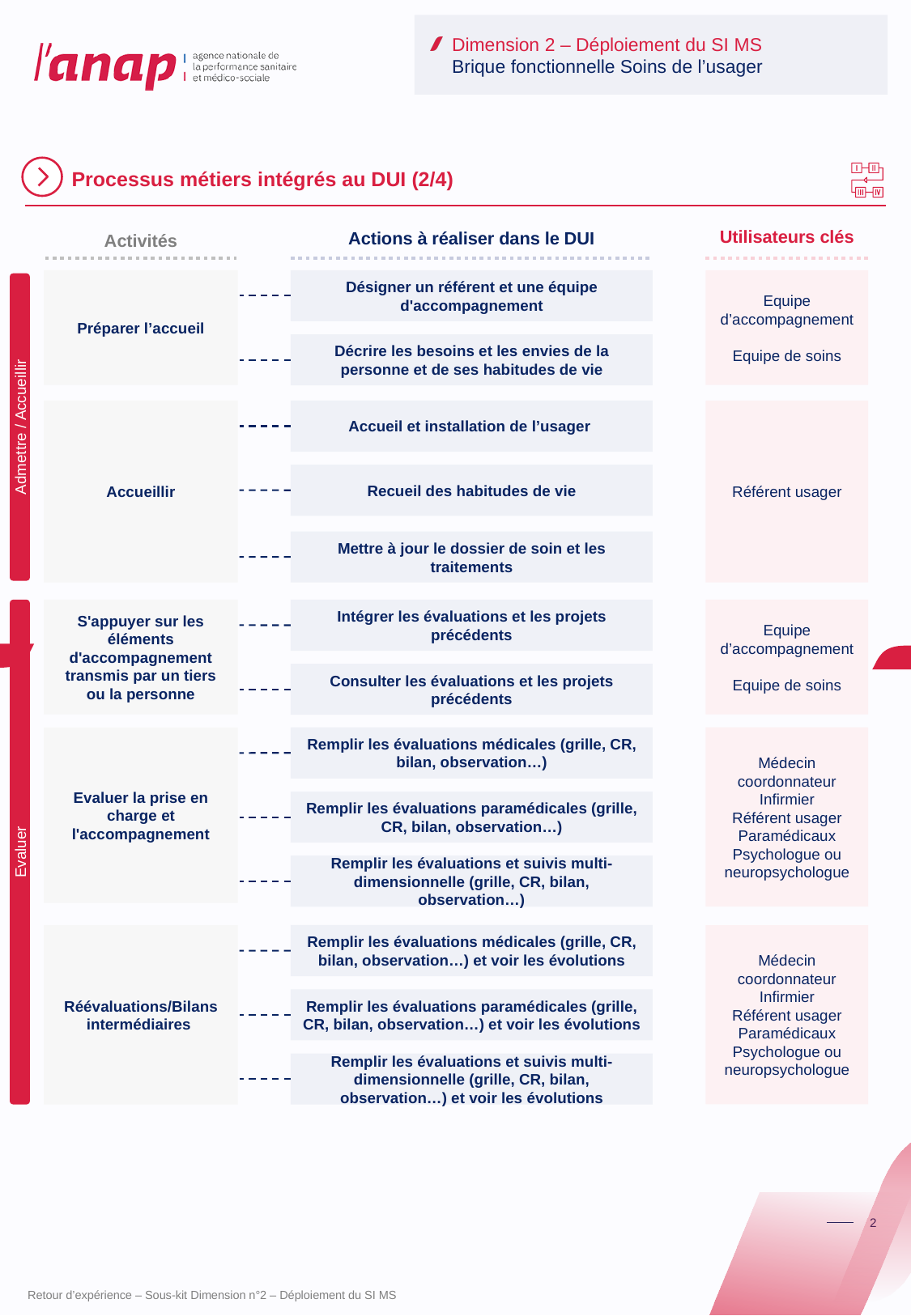

Dimension 2 – Déploiement du SI MS
Brique fonctionnelle Soins de l’usager

Processus métiers intégrés au DUI (2/4)

Utilisateurs clés
Actions à réaliser dans le DUI
Activités
Désigner un référent et une équipe d'accompagnement
Equipe d’accompagnement

Equipe de soins
Préparer l’accueil
Décrire les besoins et les envies de la personne et de ses habitudes de vie
Accueil et installation de l’usager
Référent usager
Accueillir
Admettre / Accueillir
Recueil des habitudes de vie
Mettre à jour le dossier de soin et les traitements
Intégrer les évaluations et les projets précédents
Equipe d’accompagnement

Equipe de soins
S'appuyer sur les éléments d'accompagnement transmis par un tiers ou la personne
Consulter les évaluations et les projets précédents
Remplir les évaluations médicales (grille, CR, bilan, observation…)
Médecin coordonnateur
Infirmier
Référent usager
Paramédicaux
Psychologue ou neuropsychologue
Evaluer la prise en charge et l'accompagnement
Remplir les évaluations paramédicales (grille, CR, bilan, observation…)
Evaluer
Remplir les évaluations et suivis multi-dimensionnelle (grille, CR, bilan, observation…)
Remplir les évaluations médicales (grille, CR, bilan, observation…) et voir les évolutions
Médecin coordonnateur
Infirmier
Référent usager
Paramédicaux
Psychologue ou neuropsychologue
Réévaluations/Bilans intermédiaires
Remplir les évaluations paramédicales (grille, CR, bilan, observation…) et voir les évolutions
Remplir les évaluations et suivis multi-dimensionnelle (grille, CR, bilan, observation…) et voir les évolutions

Retour d’expérience – Sous-kit Dimension n°2 – Déploiement du SI MS